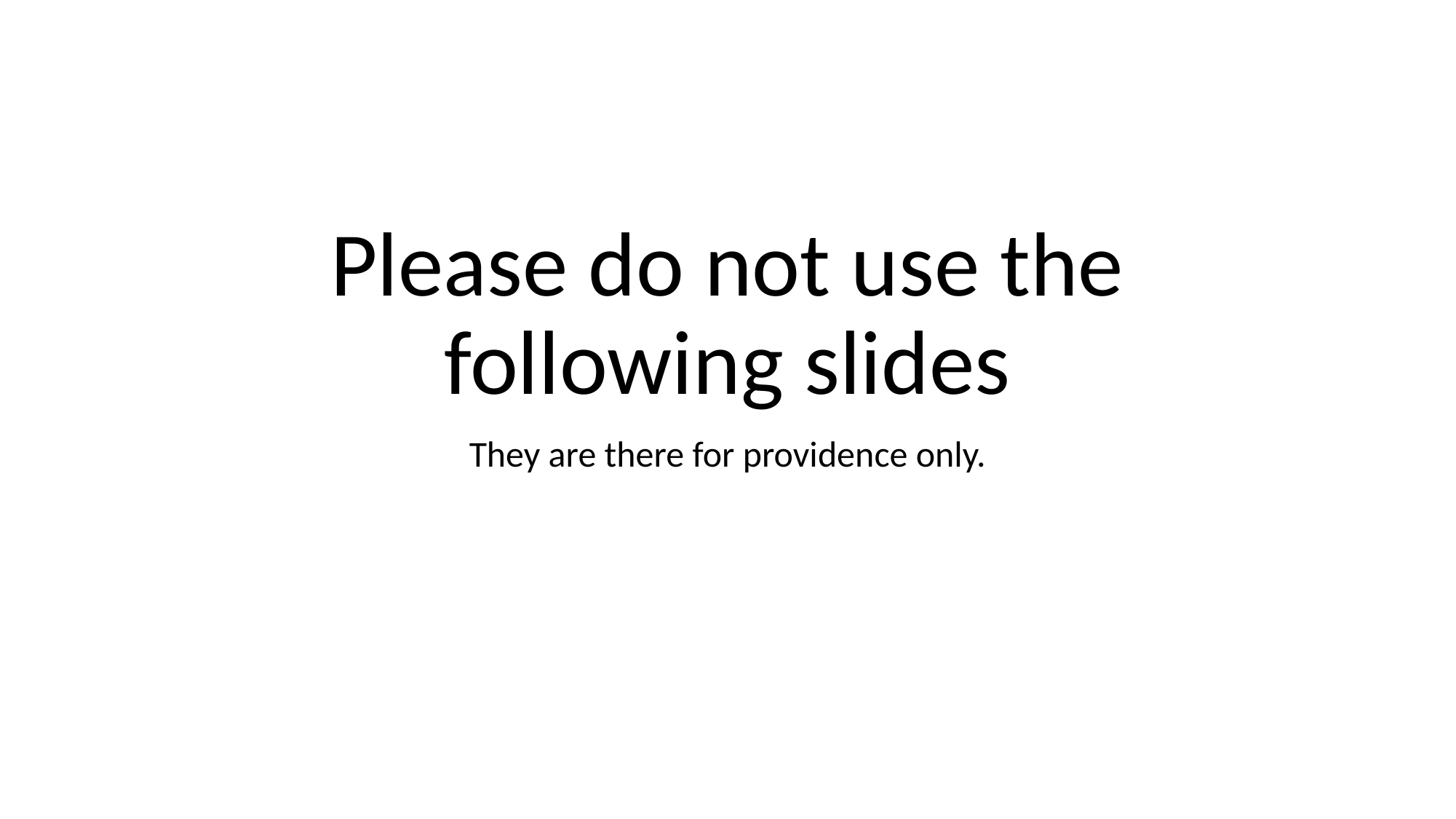

# Please do not use the following slides
They are there for providence only.